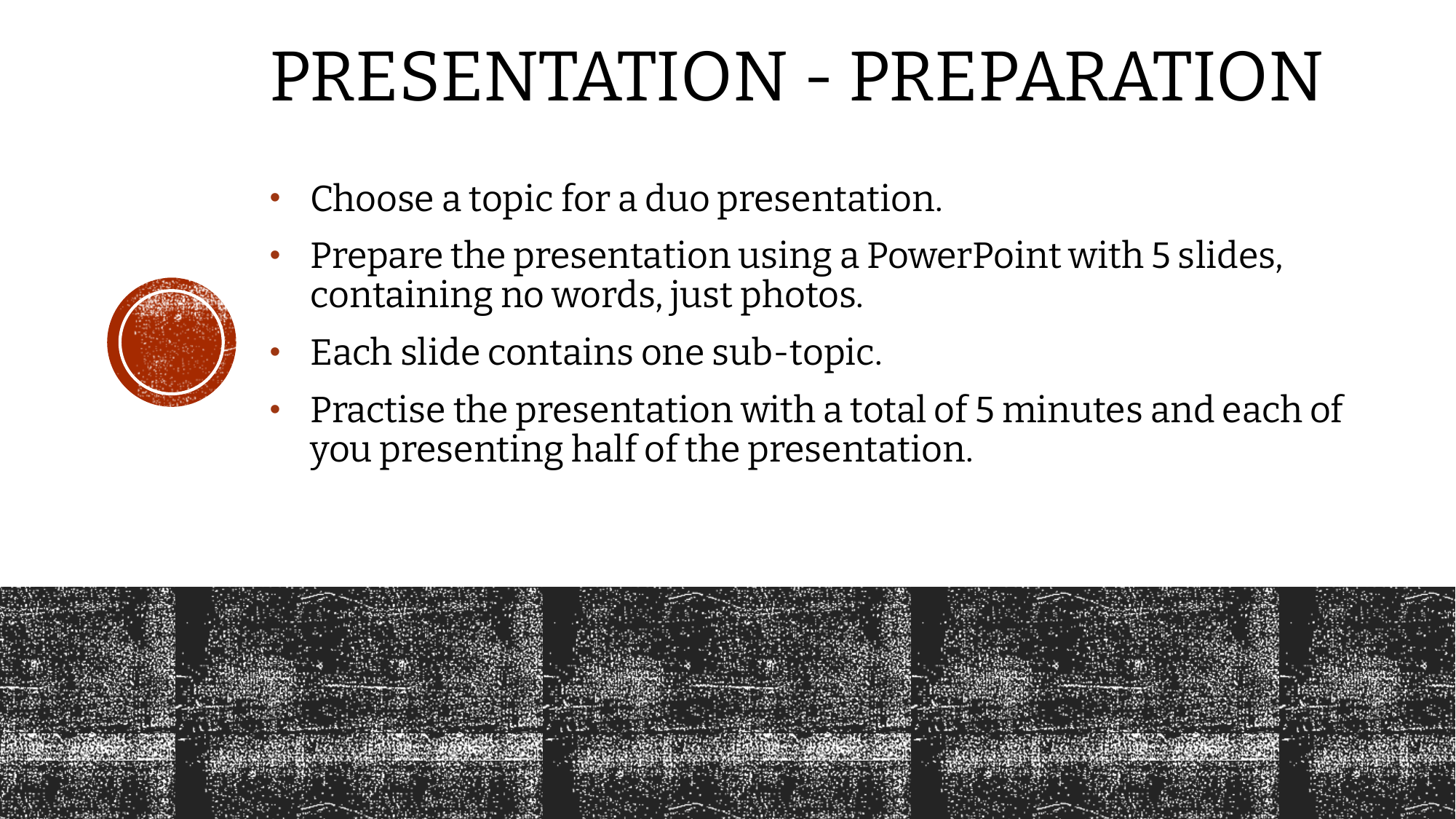

# presentation - preparation
Choose a topic for a duo presentation.
Prepare the presentation using a PowerPoint with 5 slides, containing no words, just photos.
Each slide contains one sub-topic.
Practise the presentation with a total of 5 minutes and each of you presenting half of the presentation.